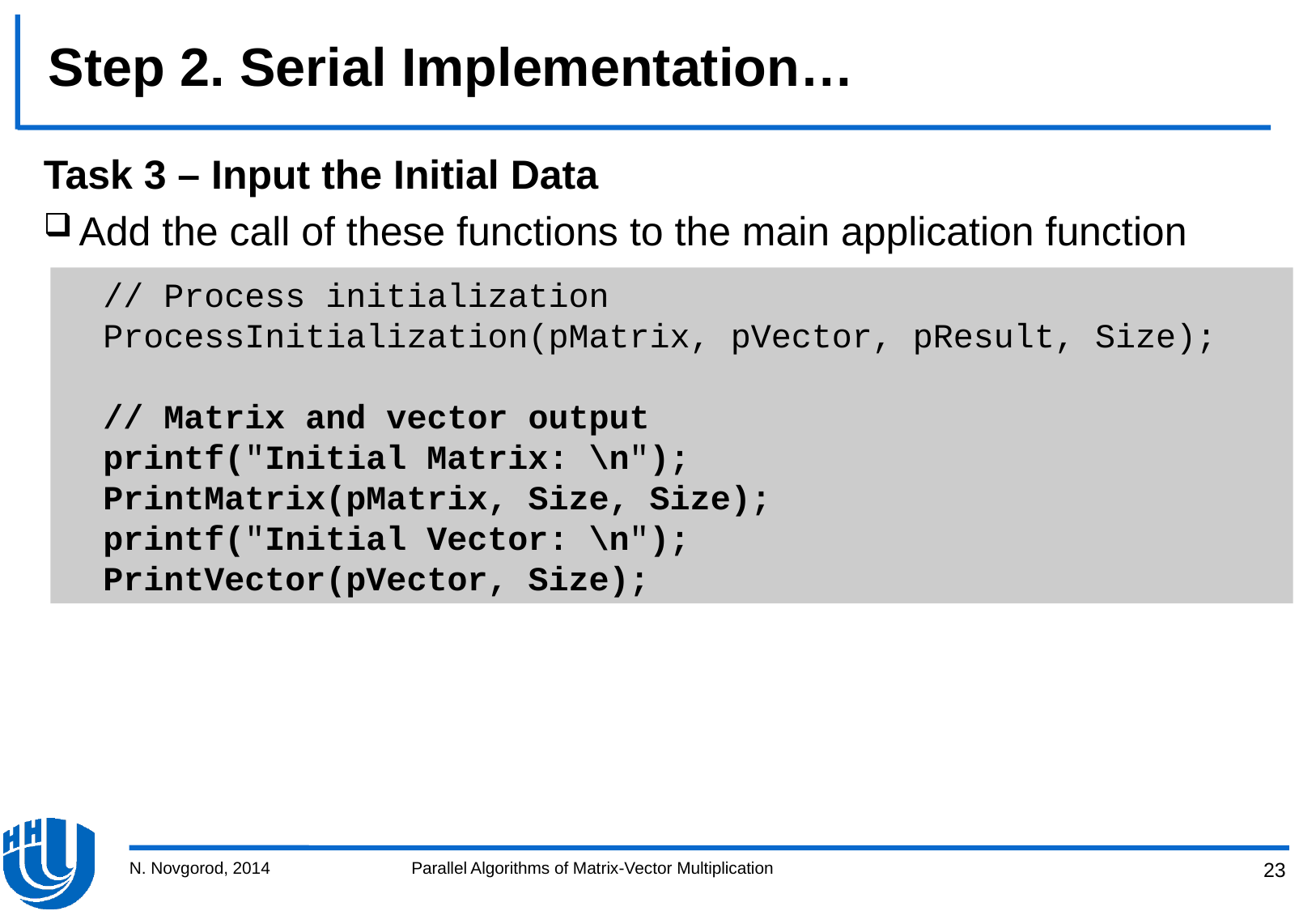

# Step 2. Serial Implementation…
Task 3 – Input the Initial Data
Add the call of these functions to the main application function
  // Process initialization
  ProcessInitialization(pMatrix, pVector, pResult, Size);

  // Matrix and vector output
  printf("Initial Matrix: \n");
  PrintMatrix(pMatrix, Size, Size);
  printf("Initial Vector: \n");
  PrintVector(pVector, Size);
N. Novgorod, 2014
Parallel Algorithms of Matrix-Vector Multiplication
23